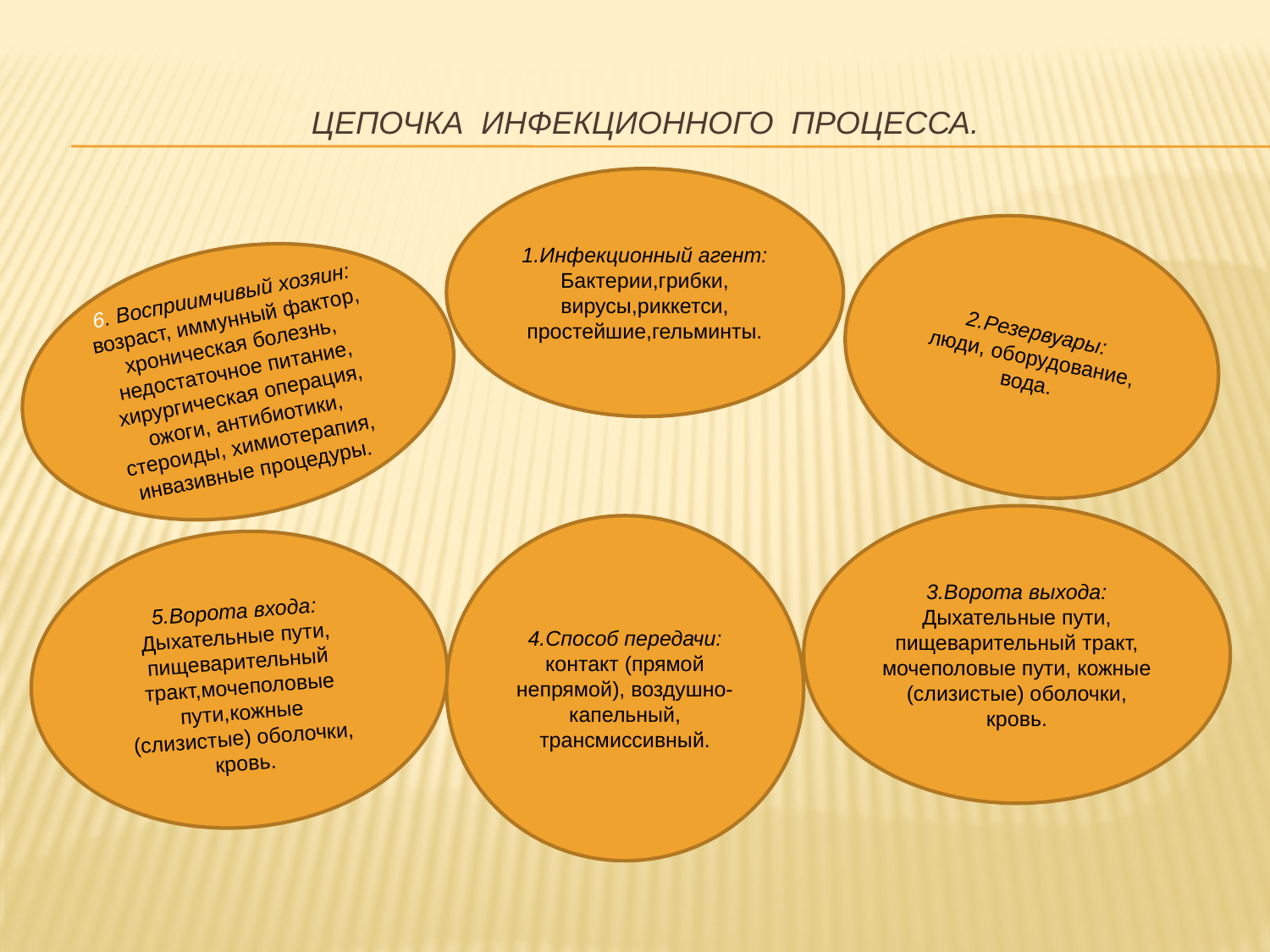

# Цепочка  инфекционного  процесса.
1.Инфекционный агент:
Бактерии,грибки,
вирусы,риккетси, простейшие,гельминты.

2.Резервуары:
люди, оборудование, вода.
6. Восприимчивый хозяин: возраст, иммунный фактор, хроническая болезнь, недостаточное питание, хирургическая операция, ожоги, антибиотики, стероиды, химиотерапия, инвазивные процедуры.
3.Ворота выхода:
Дыхательные пути,
пищеварительный тракт, мочеполовые пути, кожные
(слизистые) оболочки, кровь.
4.Способ передачи: контакт (прямой непрямой), воздушно-капельный, трансмиссивный.

5.Ворота входа:
Дыхательные пути, пищеварительный тракт,мочеполовые пути,кожные
(слизистые) оболочки, кровь.